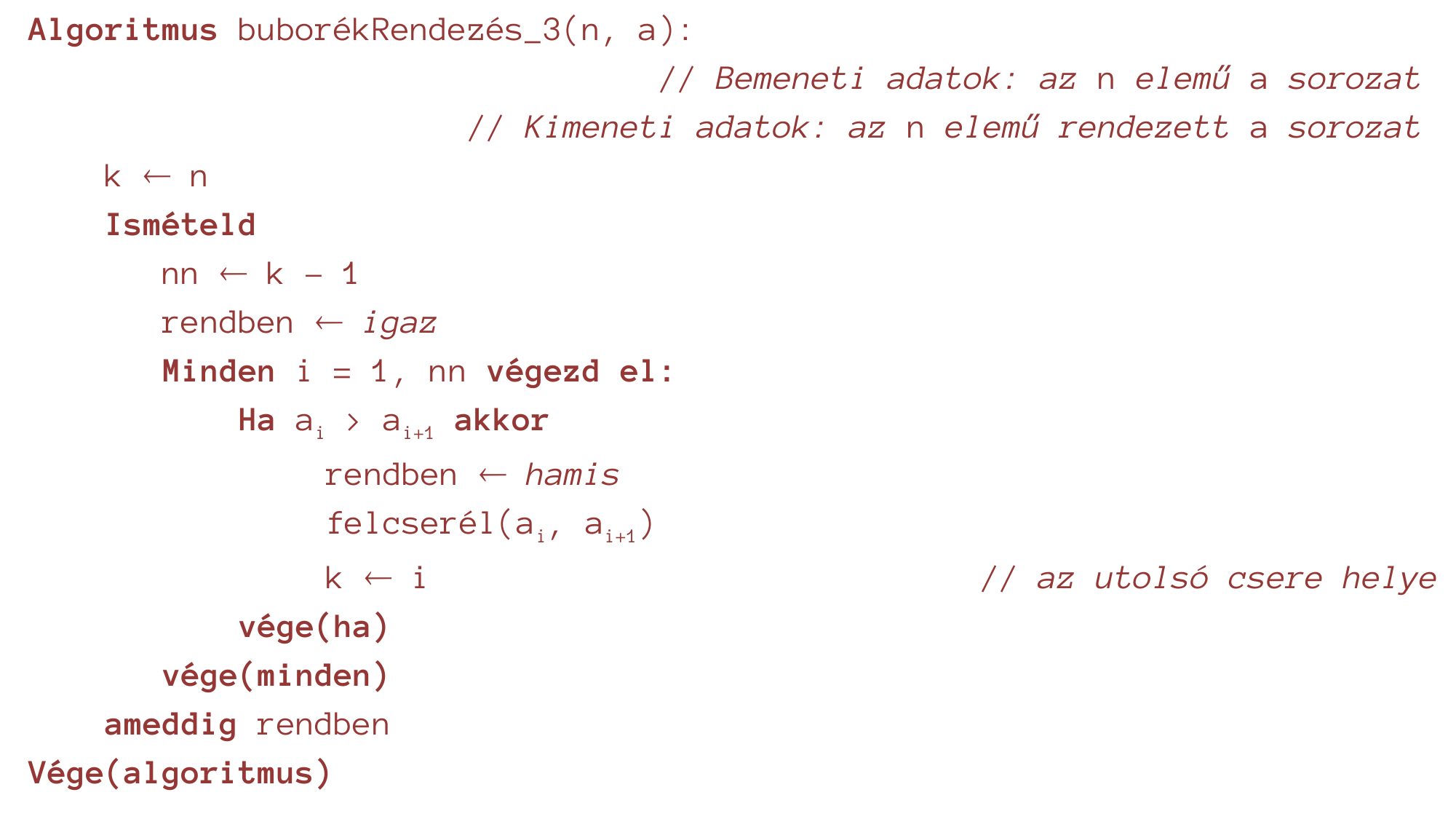

Algoritmus buborékRendezés_3(n, a):
                                 // Bemeneti adatok: az n elemű a sorozat
                       // Kimeneti adatok: az n elemű rendezett a sorozat
    k ← n
    Ismételd
       nn ← k – 1
       rendben ← igaz
       Minden i = 1, nn végezd el:
           Ha ai > ai+1 akkor
			  rendben ← hamis
			  felcserél(ai, ai+1)
			  k ← i                    		  // az utolsó csere helye
           vége(ha)
       vége(minden)
    ameddig rendben
Vége(algoritmus)